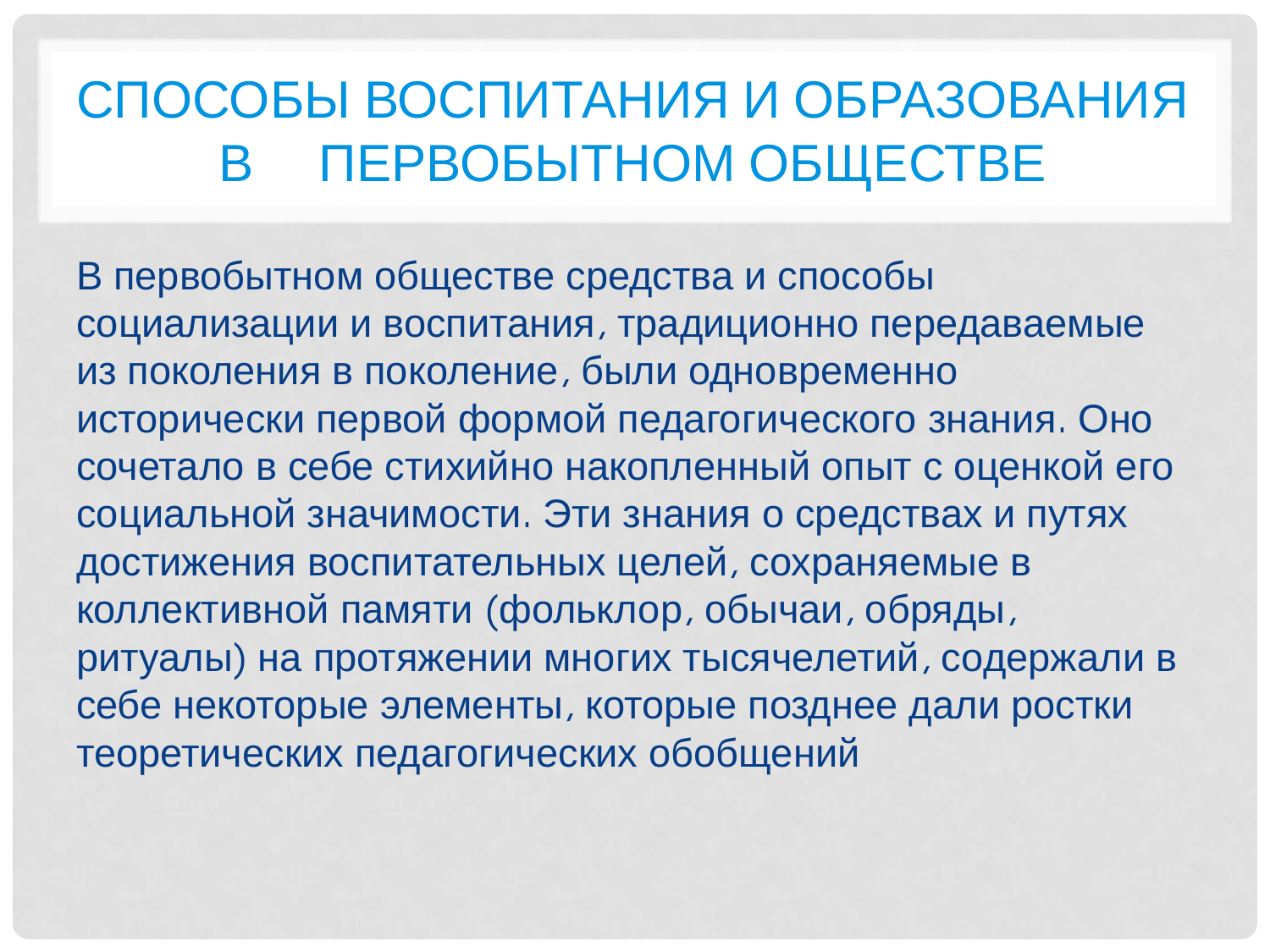

# Способы воспитания и образования в     первобытном обществе
В первобытном обществе средства и способы социализации и воспитания, традиционно передаваемые из поколения в поколение, были одновременно исторически первой формой педагогического знания. Оно сочетало в себе стихийно накопленный опыт с оценкой его социальной значимости. Эти знания о средствах и путях достижения воспитательных целей, сохраняемые в коллективной памяти (фольклор, обычаи, обряды, ритуалы) на протяжении многих тысячелетий, содержали в себе некоторые элементы, которые позднее дали ростки теоретических педагогических обобщений